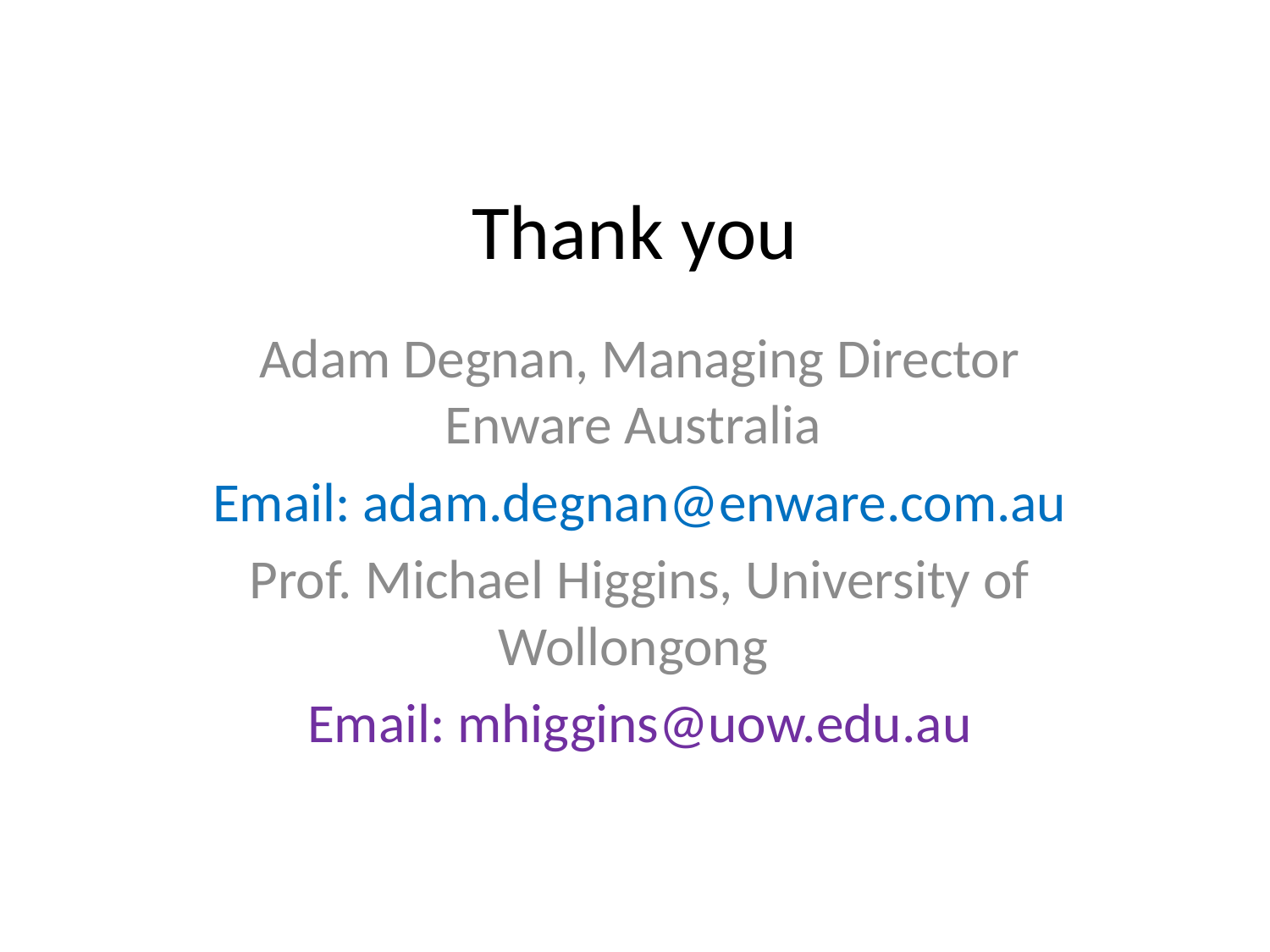

# Thank you
Adam Degnan, Managing Director Enware Australia
Email: adam.degnan@enware.com.au
Prof. Michael Higgins, University of Wollongong
Email: mhiggins@uow.edu.au